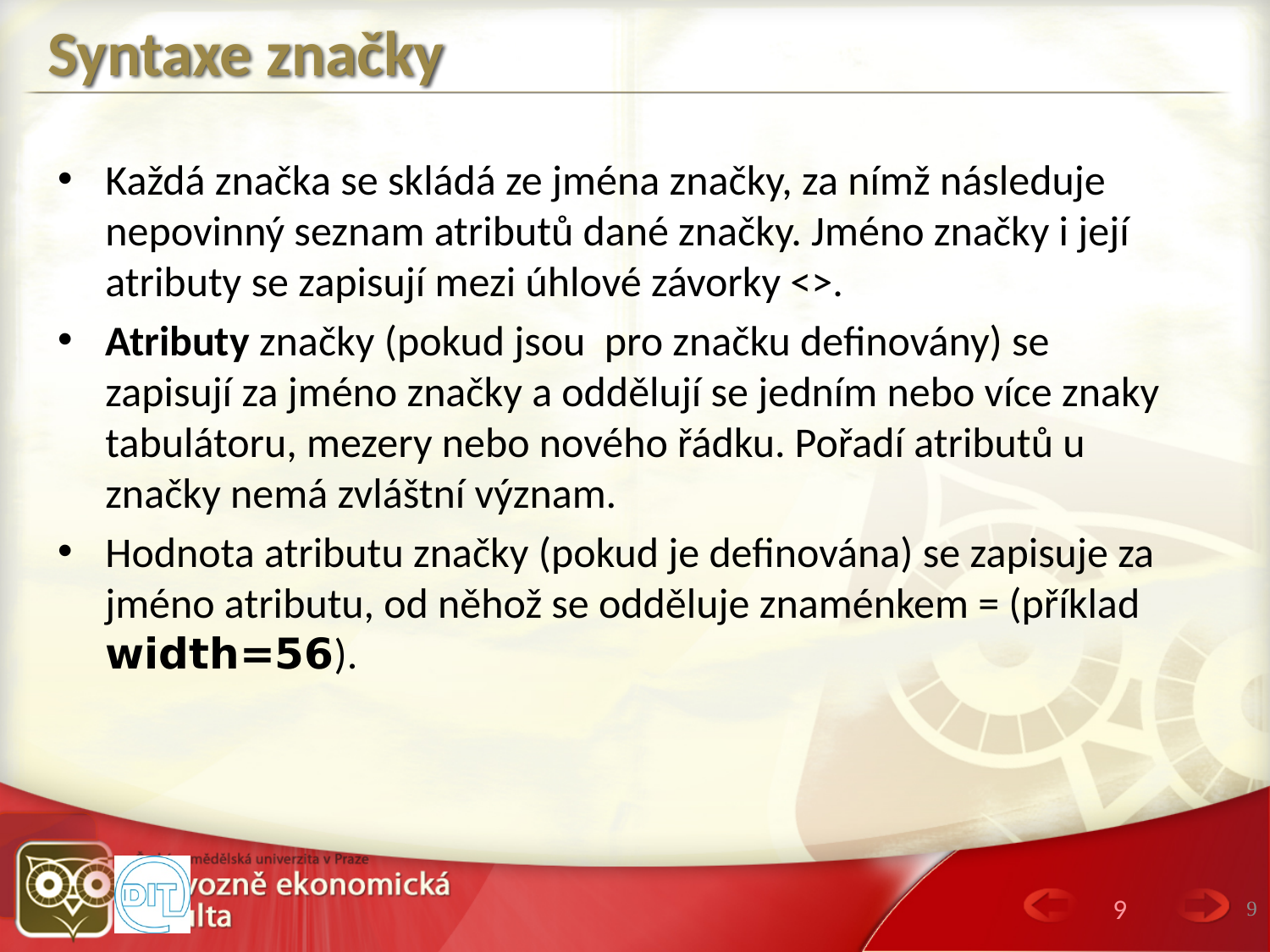

# Syntaxe značky
Každá značka se skládá ze jména značky, za nímž následuje nepovinný seznam atributů dané značky. Jméno značky i její atributy se zapisují mezi úhlové závorky <>.
Atributy značky (pokud jsou  pro značku definovány) se zapisují za jméno značky a oddělují se jedním nebo více znaky tabulátoru, mezery nebo nového řádku. Pořadí atributů u značky nemá zvláštní význam.
Hodnota atributu značky (pokud je definována) se zapisuje za jméno atributu, od něhož se odděluje znaménkem = (příklad width=56).
9